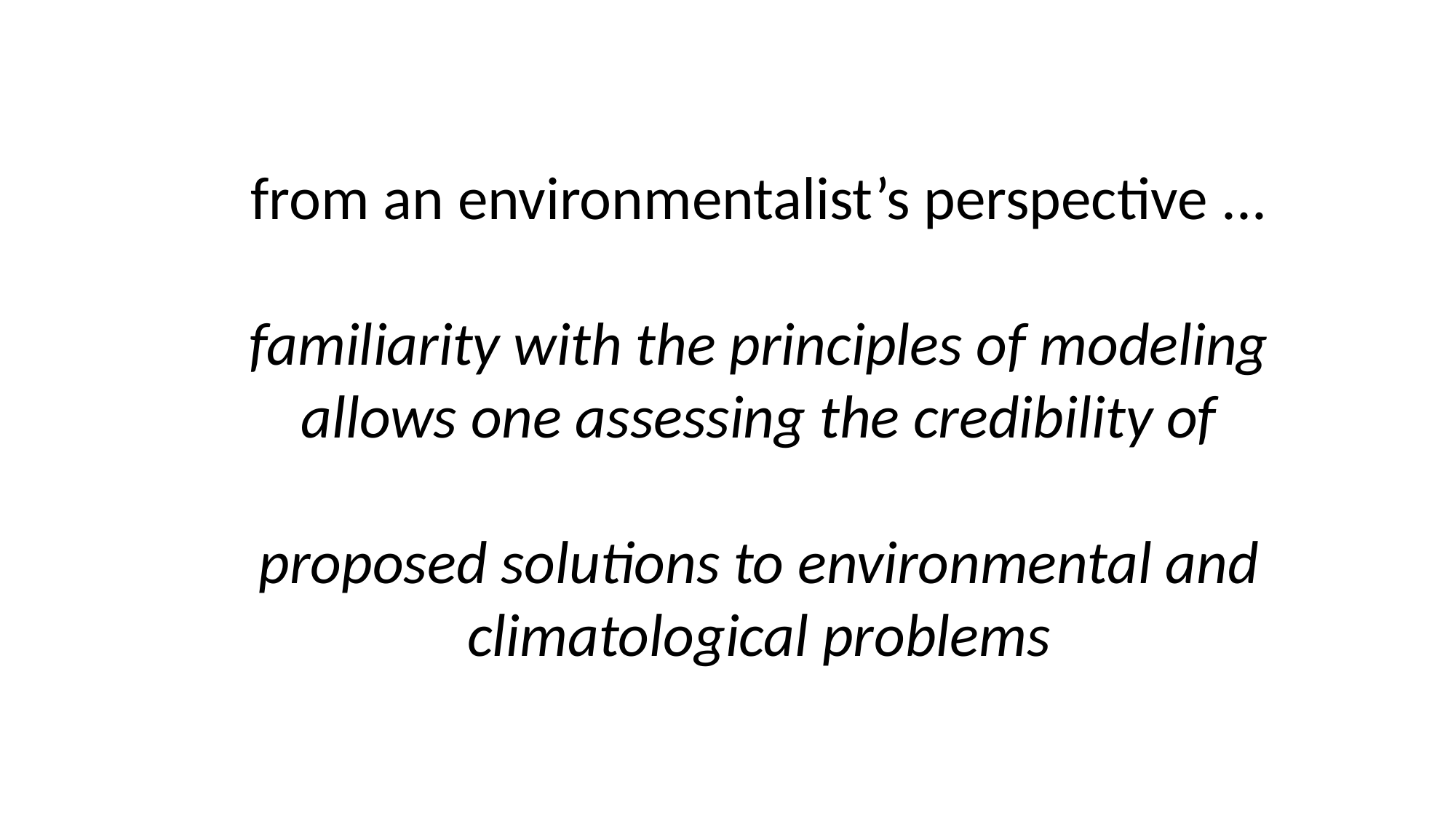

from an environmentalist’s perspective ...

familiarity with the principles of modeling allows one assessing the credibility of

proposed solutions to environmental and climatological problems